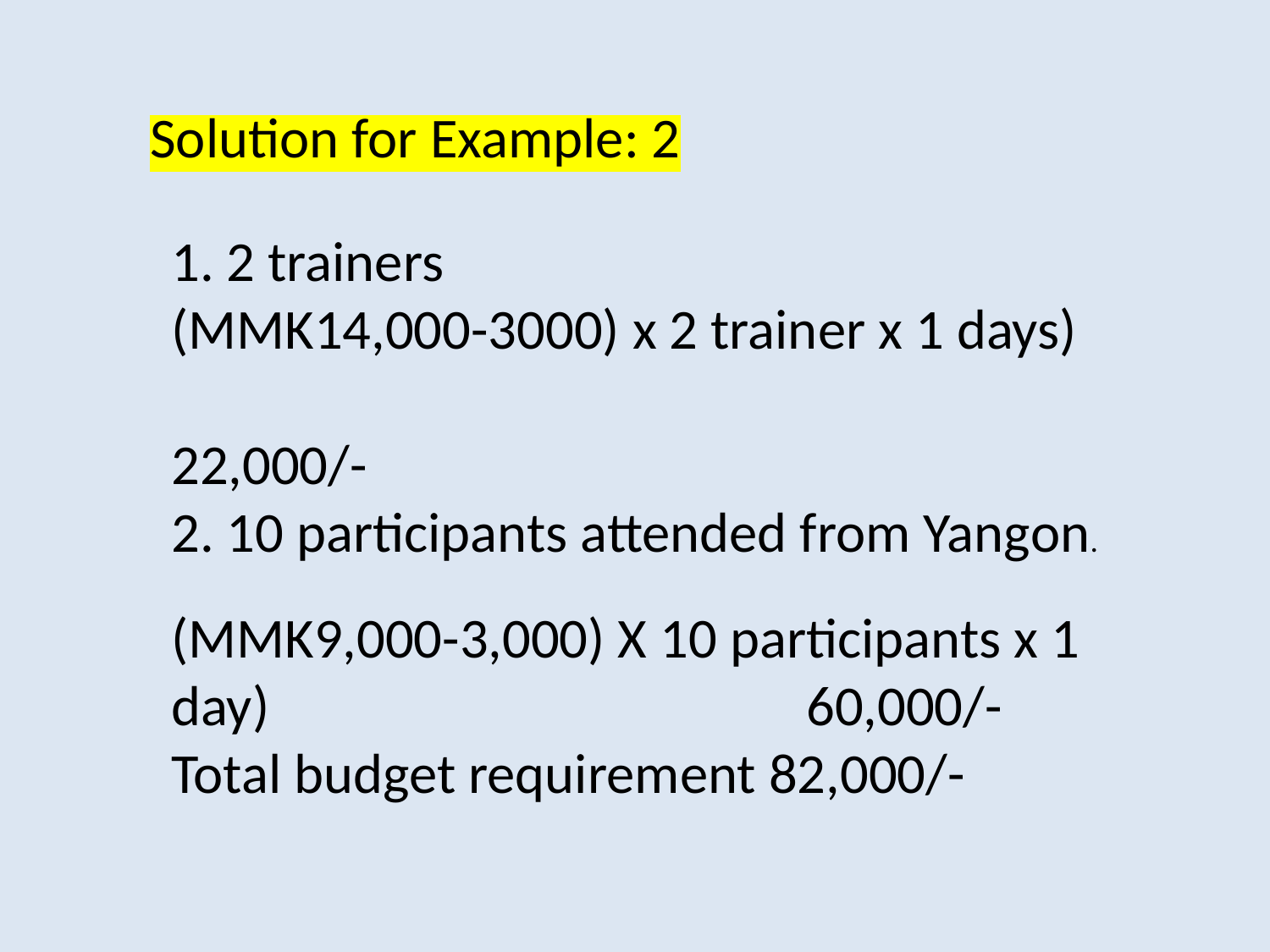

Solution for Example: 2
1. 2 trainers
(MMK14,000-3000) x 2 trainer x 1 days)							22,000/-
2. 10 participants attended from Yangon.

(MMK9,000-3,000) X 10 participants x 1 day)					60,000/-
Total budget requirement 82,000/-